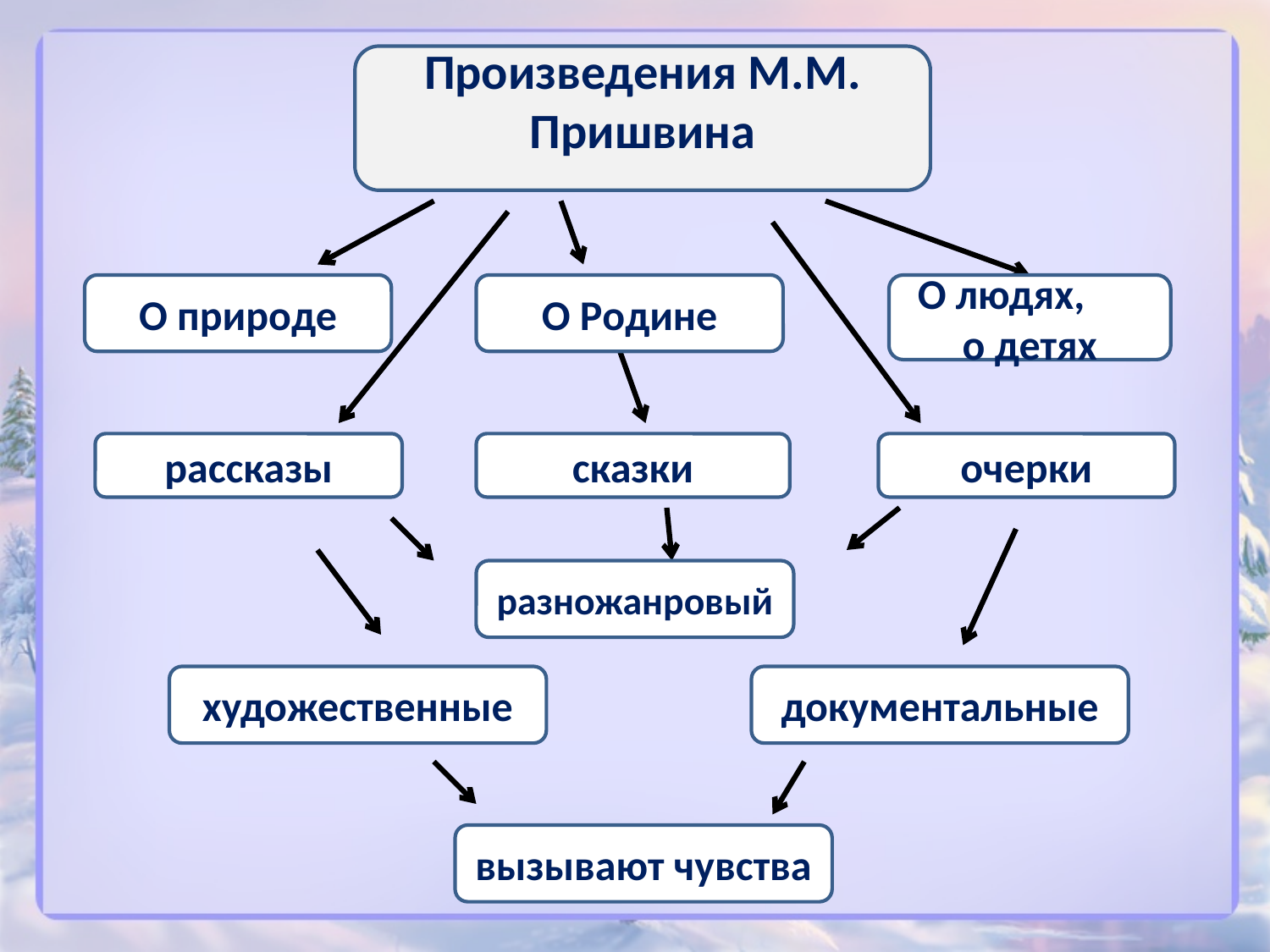

Произведения М.М. Пришвина

О природе
О Родине
О людях,       о детях
рассказы
сказки
очерки
разножанровый
художественные
документальные
вызывают чувства